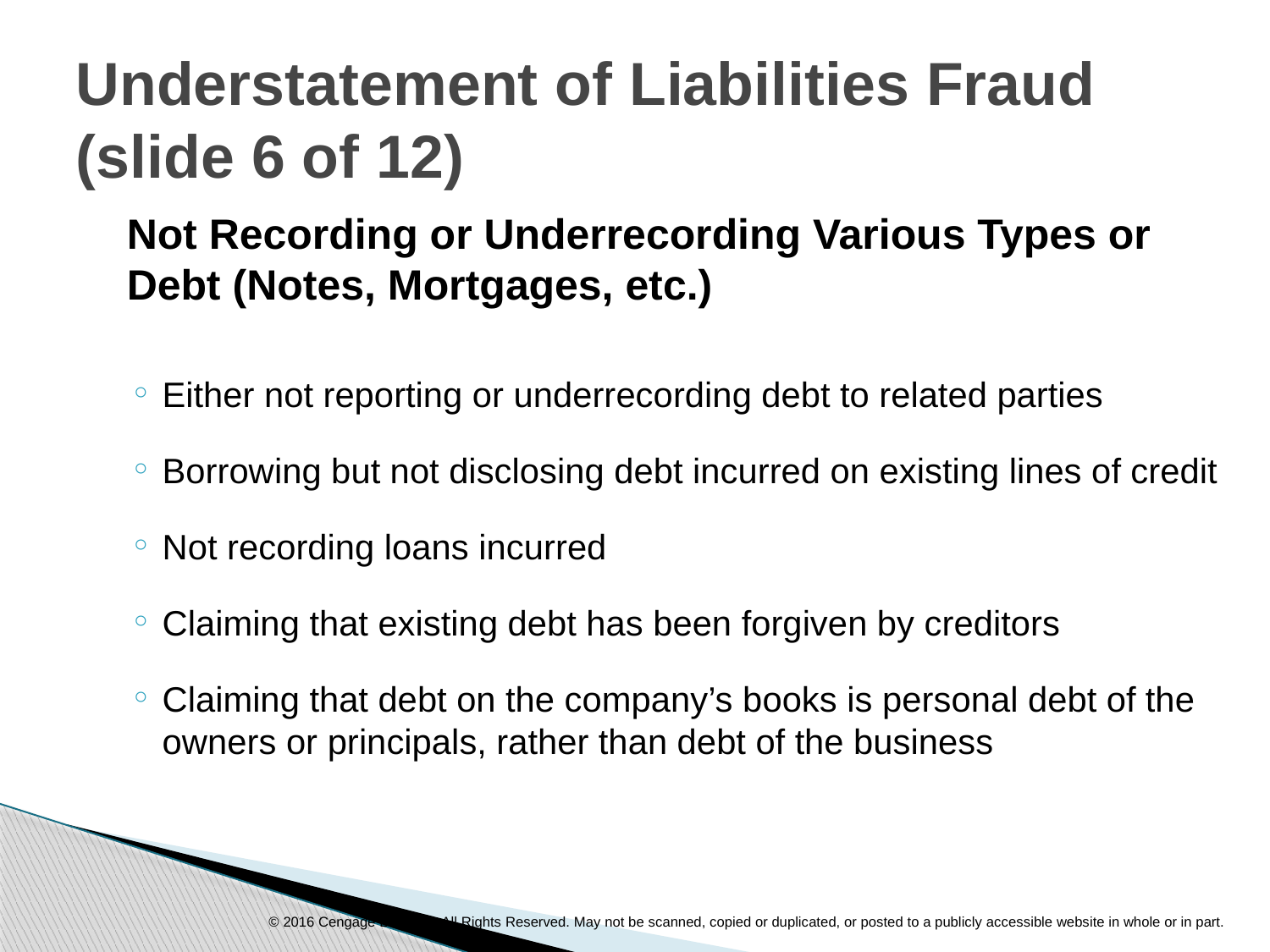

Understatement of Liabilities Fraud (slide 6 of 12)
	Not Recording or Underrecording Various Types or Debt (Notes, Mortgages, etc.)

Either not reporting or underrecording debt to related parties

Borrowing but not disclosing debt incurred on existing lines of credit

Not recording loans incurred

Claiming that existing debt has been forgiven by creditors

Claiming that debt on the company’s books is personal debt of the owners or principals, rather than debt of the business

© 2016 Cengage Learning. All Rights Reserved. May not be scanned, copied or duplicated, or posted to a publicly accessible website in whole or in part.
© 2011 Cengage Learning. All Rights Reserved. May not be copied, scanned, or duplicated, in whole or in part, except for use as permitted in a license distributed with a certain product or service or otherwise on a password-protected website for classroom use.